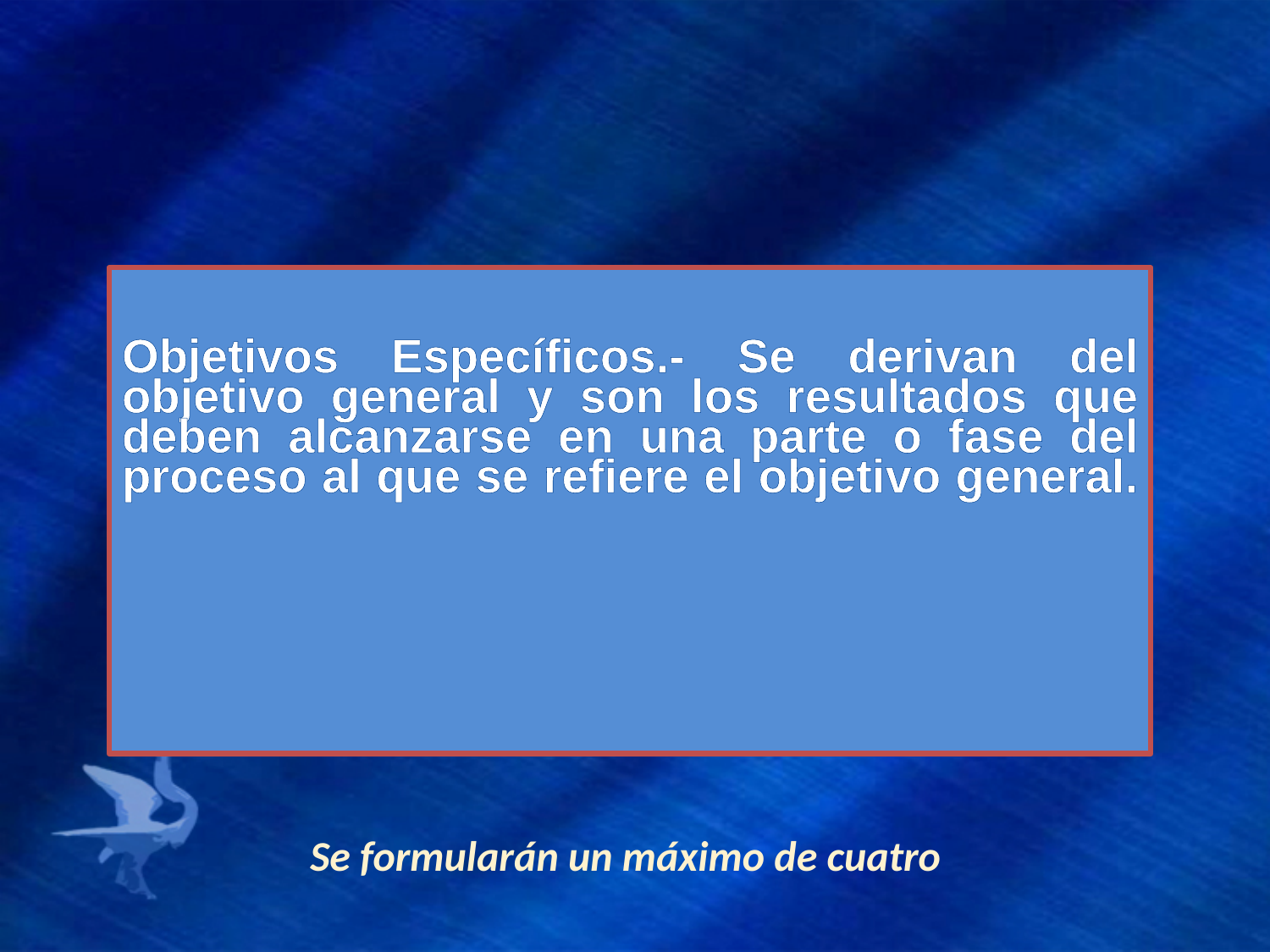

Objetivos Específicos.- Se derivan del objetivo general y son los resultados que deben alcanzarse en una parte o fase del proceso al que se refiere el objetivo general.

Se formularán un máximo de cuatro